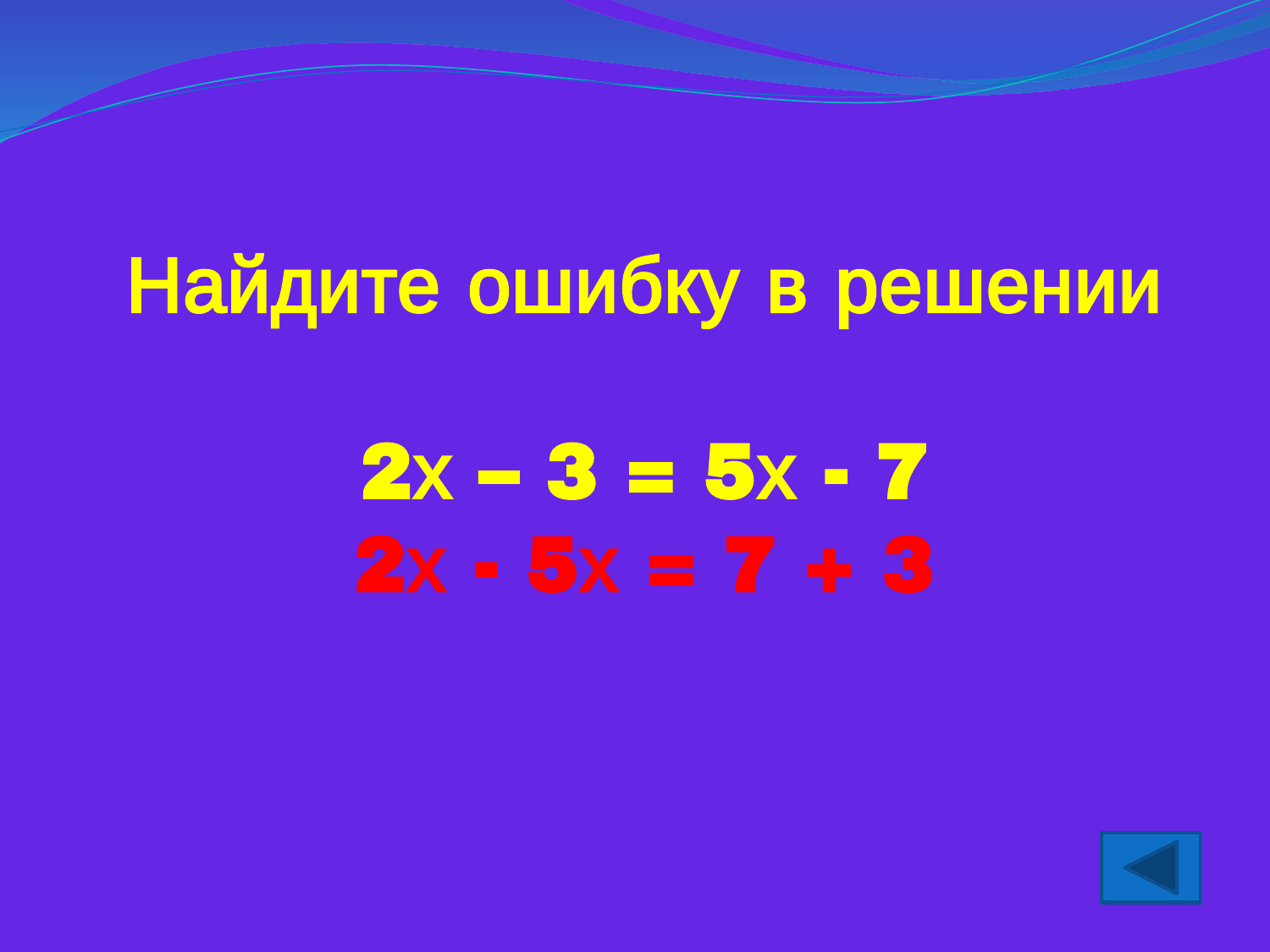

Найдите ошибку в решении

2х – 3 = 5х - 7
2х - 5х = 7 + 3